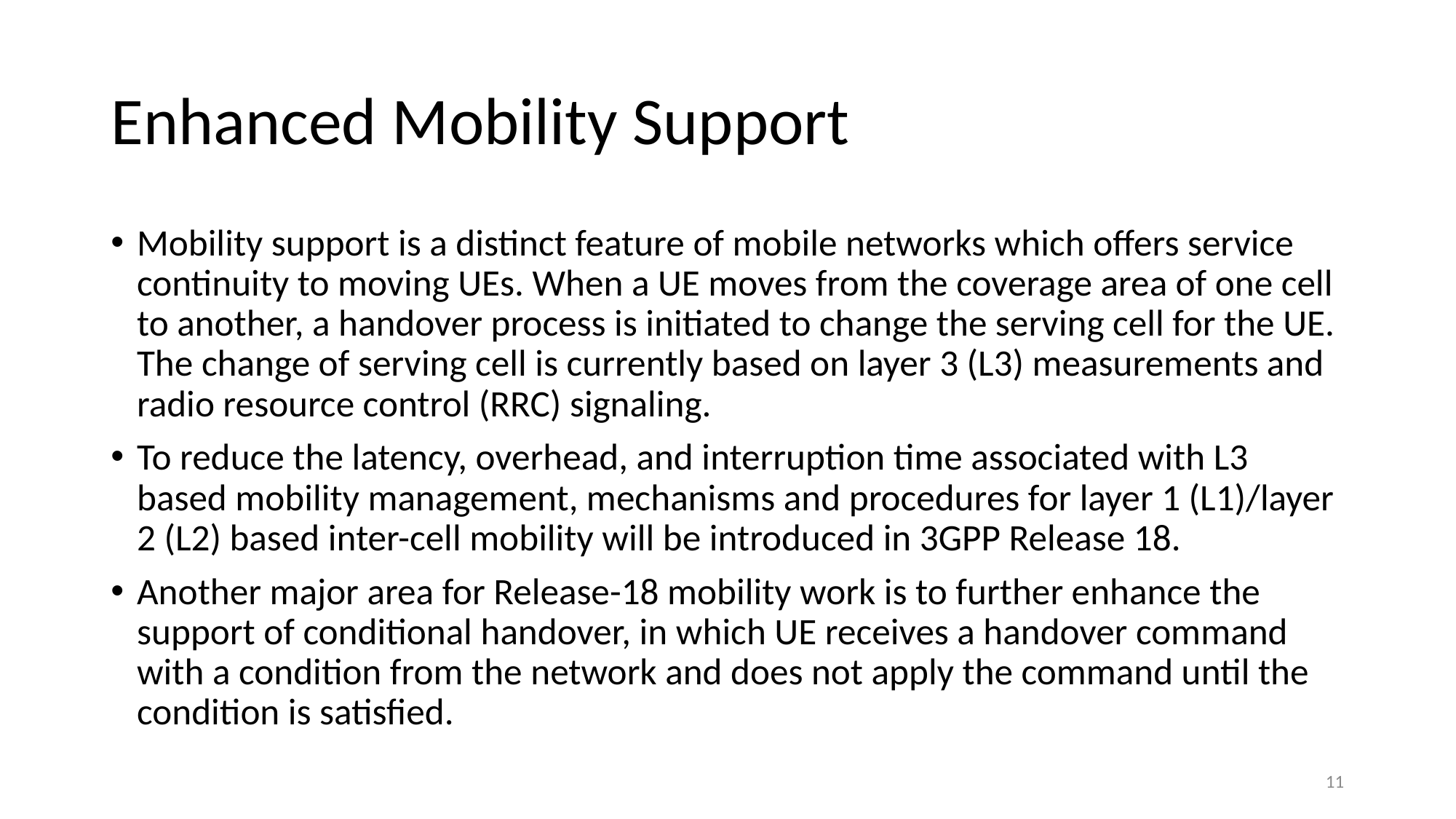

# Enhanced Mobility Support
Mobility support is a distinct feature of mobile networks which offers service continuity to moving UEs. When a UE moves from the coverage area of one cell to another, a handover process is initiated to change the serving cell for the UE. The change of serving cell is currently based on layer 3 (L3) measurements and radio resource control (RRC) signaling.
To reduce the latency, overhead, and interruption time associated with L3 based mobility management, mechanisms and procedures for layer 1 (L1)/layer 2 (L2) based inter-cell mobility will be introduced in 3GPP Release 18.
Another major area for Release-18 mobility work is to further enhance the support of conditional handover, in which UE receives a handover command with a condition from the network and does not apply the command until the condition is satisfied.
11